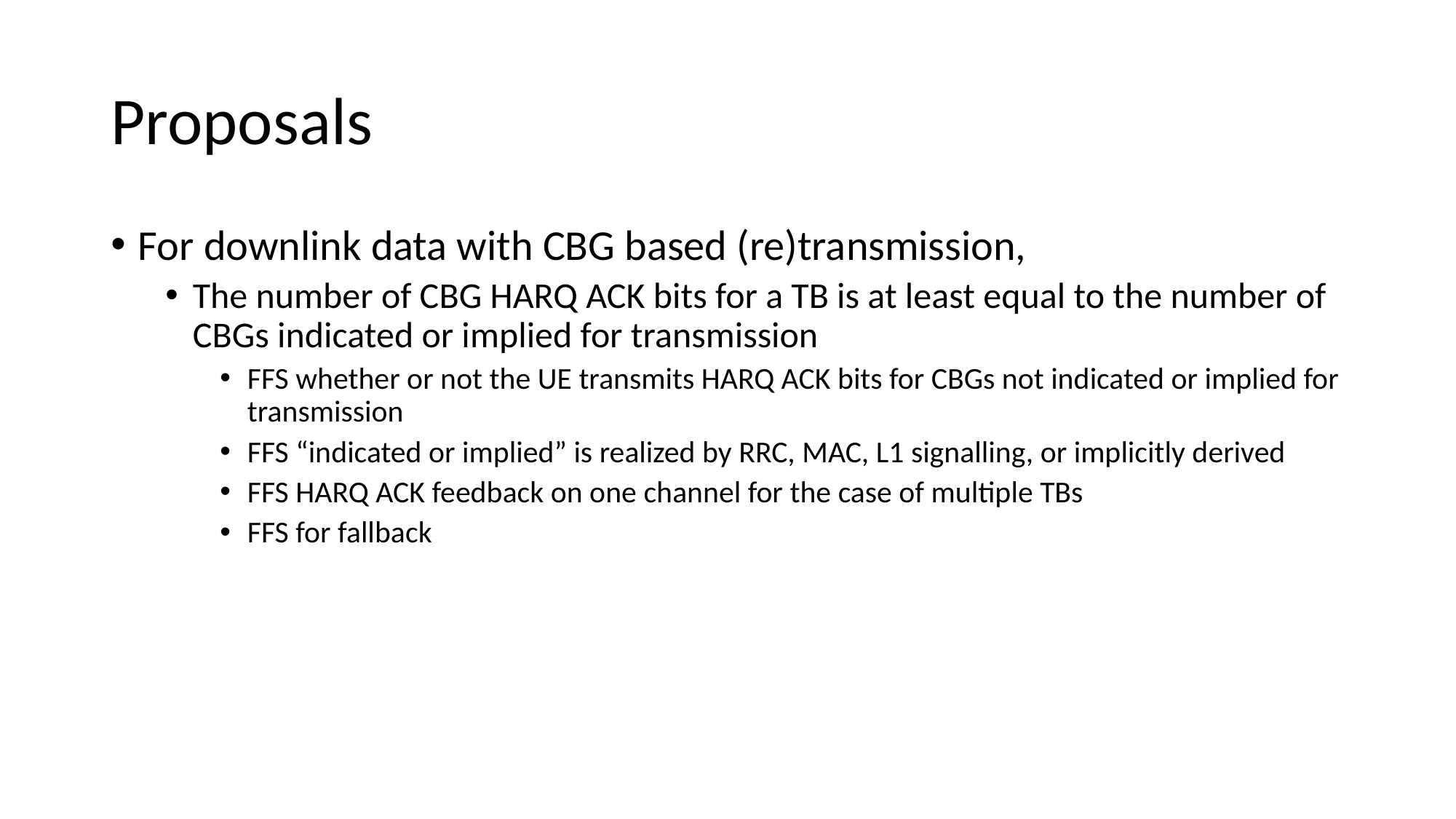

# Proposals
For downlink data with CBG based (re)transmission,
The number of CBG HARQ ACK bits for a TB is at least equal to the number of CBGs indicated or implied for transmission
FFS whether or not the UE transmits HARQ ACK bits for CBGs not indicated or implied for transmission
FFS “indicated or implied” is realized by RRC, MAC, L1 signalling, or implicitly derived
FFS HARQ ACK feedback on one channel for the case of multiple TBs
FFS for fallback